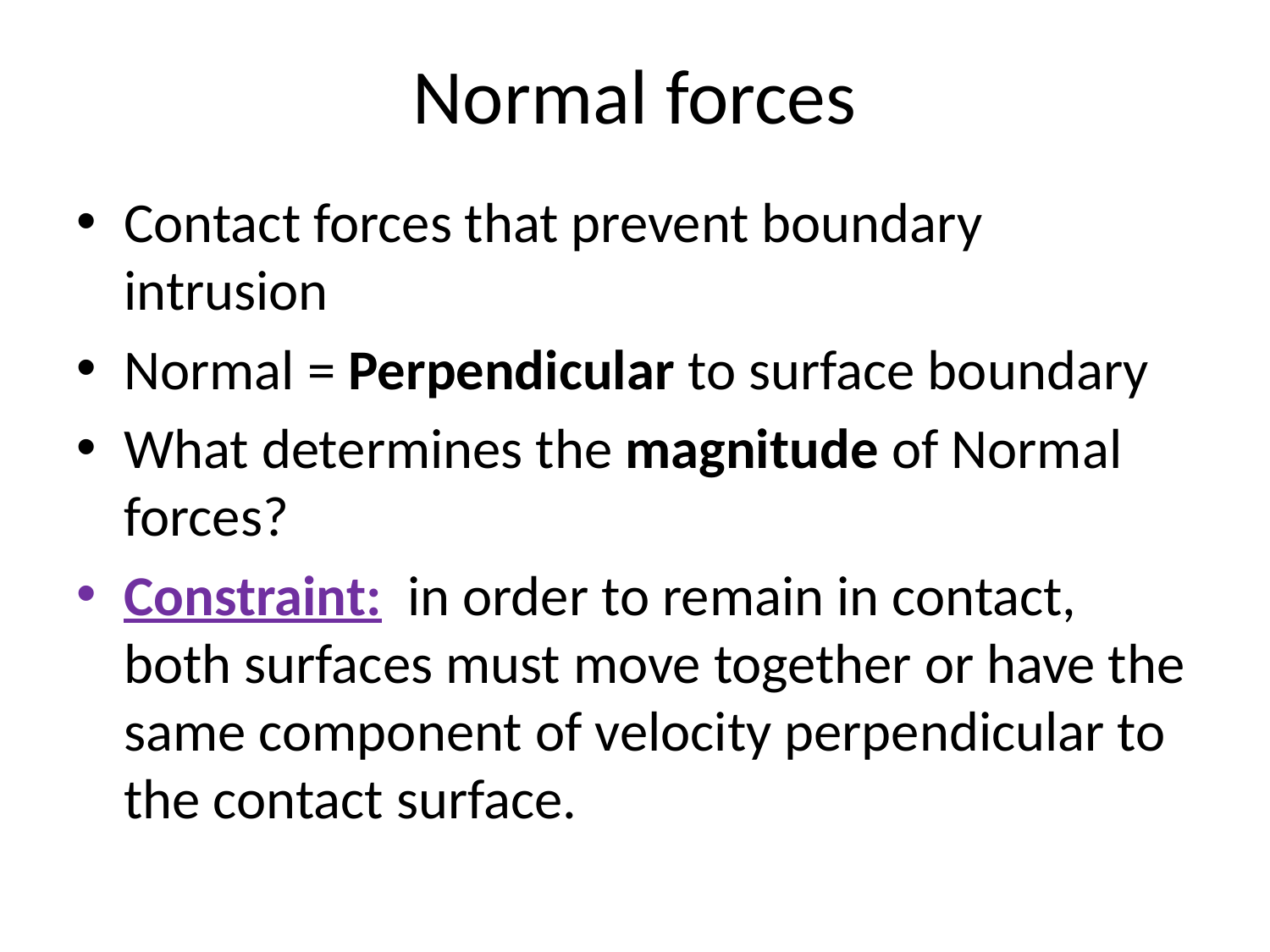

# Normal forces
Contact forces that prevent boundary  intrusion
Normal = Perpendicular to surface boundary
What determines the magnitude of Normal forces?
Constraint:  in order to remain in contact, both surfaces must move together or have the same component of velocity perpendicular to the contact surface.